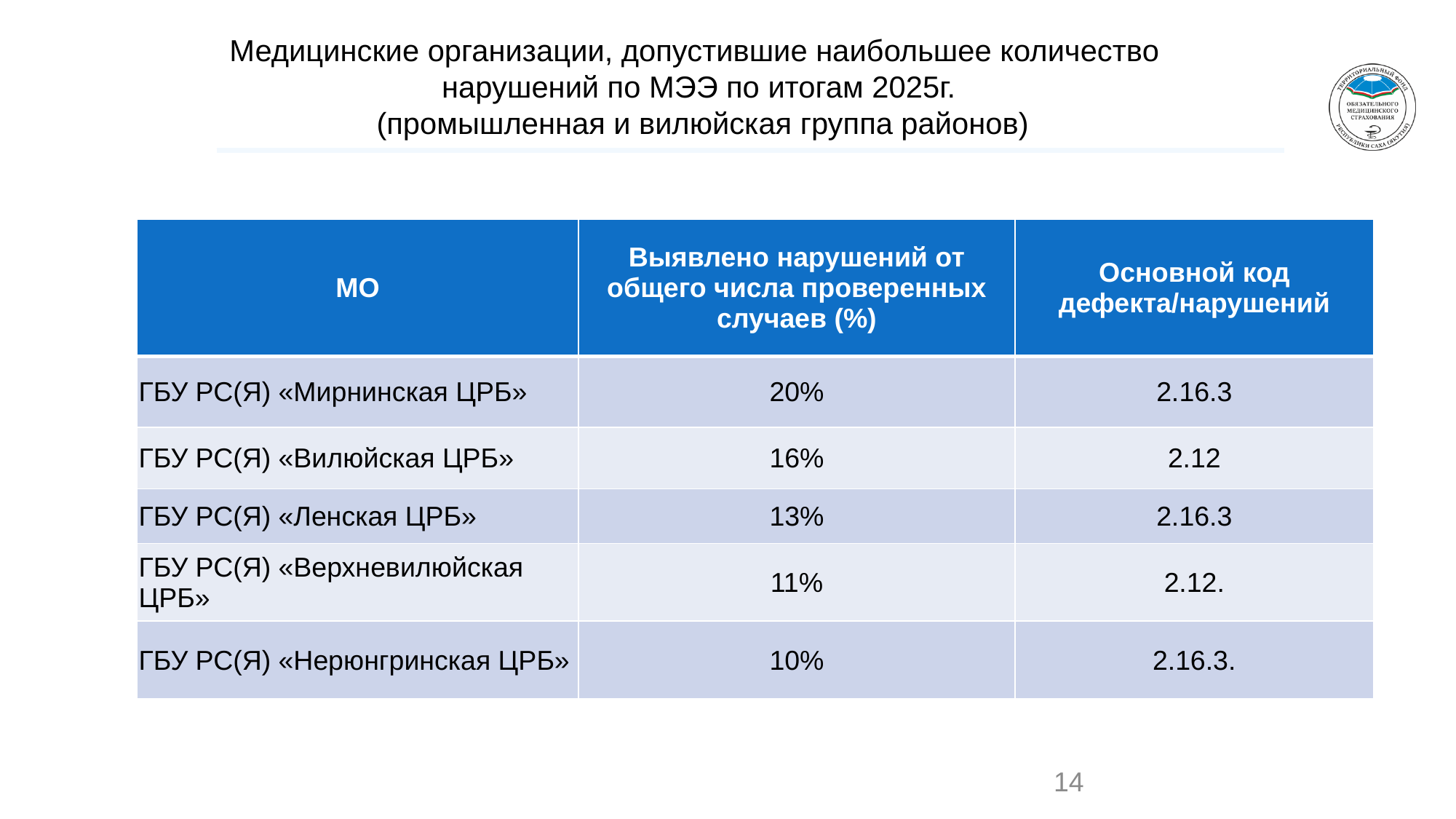

Медицинские организации, допустившие наибольшее количество
нарушений по МЭЭ по итогам 2025г.
 (промышленная и вилюйская группа районов)
| МО | Выявлено нарушений от общего числа проверенных случаев (%) | Основной код дефекта/нарушений |
| --- | --- | --- |
| ГБУ РС(Я) «Мирнинская ЦРБ» | 20% | 2.16.3 |
| ГБУ РС(Я) «Вилюйская ЦРБ» | 16% | 2.12 |
| ГБУ РС(Я) «Ленская ЦРБ» | 13% | 2.16.3 |
| ГБУ РС(Я) «Верхневилюйская ЦРБ» | 11% | 2.12. |
| ГБУ РС(Я) «Нерюнгринская ЦРБ» | 10% | 2.16.3. |
14